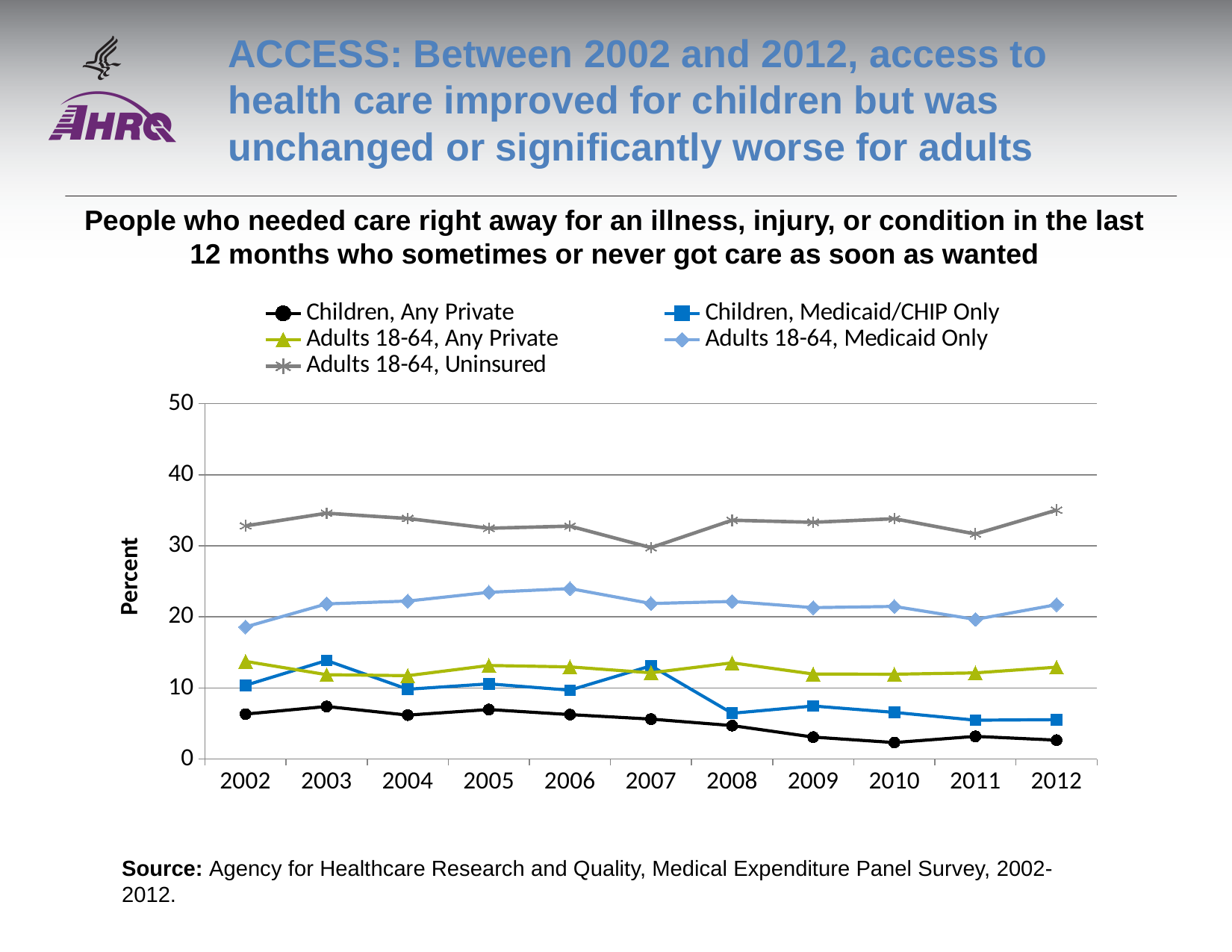

# ACCESS: Between 2002 and 2012, access to health care improved for children but was unchanged or significantly worse for adults
People who needed care right away for an illness, injury, or condition in the last 12 months who sometimes or never got care as soon as wanted

### Chart

| Category | Children, Any Private | Children, Medicaid/CHIP Only | Adults 18-64, Any Private | Adults 18-64, Medicaid Only | Adults 18-64, Uninsured |
|---|---|---|---|---|---|
| 2002 | 6.3171 | 10.365 | 13.733 | 18.5756 | 32.8063 |
| 2003 | 7.3884 | 13.8545 | 11.8599 | 21.821 | 34.5874 |
| 2004 | 6.1716 | 9.8131 | 11.7235 | 22.2209 | 33.8392 |
| 2005 | 6.9591 | 10.5663 | 13.1535 | 23.4506 | 32.4685 |
| 2006 | 6.2451 | 9.6822 | 12.957 | 23.9744 | 32.7651 |
| 2007 | 5.6096 | 13.1053 | 12.1272 | 21.8753 | 29.7411 |
| 2008 | 4.6993 | 6.4322 | 13.5295 | 22.163 | 33.5971 |
| 2009 | 3.0775 | 7.4522 | 11.9527 | 21.299 | 33.3091 |
| 2010 | 2.3126 | 6.5552 | 11.9298 | 21.4639 | 33.8111 |
| 2011 | 3.1784 | 5.4537 | 12.1149 | 19.6366 | 31.6658 |
| 2012 | 2.6517 | 5.5294 | 12.9233 | 21.7118 | 35.0168 |
Source: Agency for Healthcare Research and Quality, Medical Expenditure Panel Survey, 2002-2012.